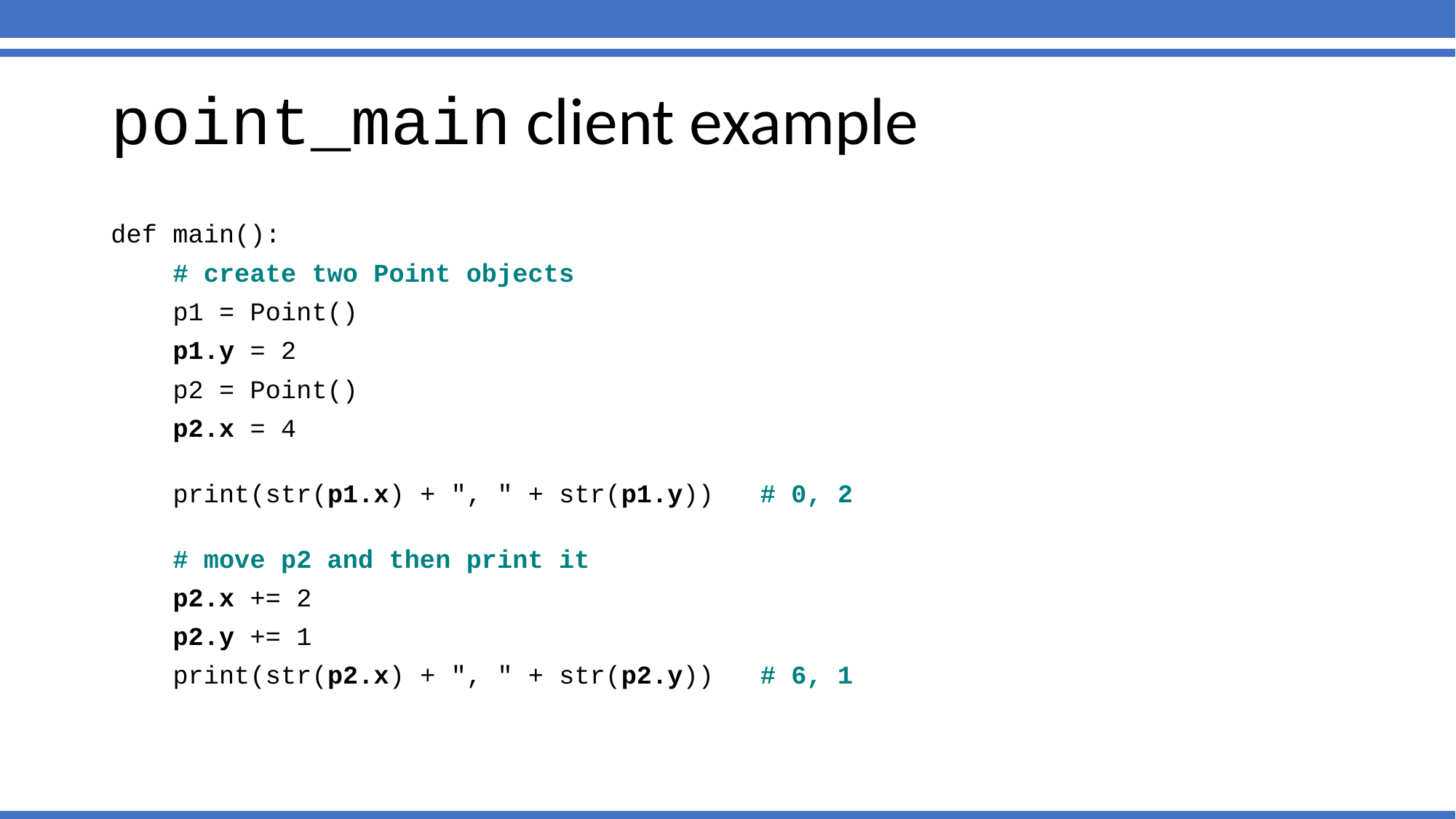

# point_main client example
def main():
    # create two Point objects
    p1 = Point()
    p1.y = 2
    p2 = Point()
    p2.x = 4

    print(str(p1.x) + ", " + str(p1.y))   # 0, 2

    # move p2 and then print it
    p2.x += 2
    p2.y += 1
    print(str(p2.x) + ", " + str(p2.y))   # 6, 1